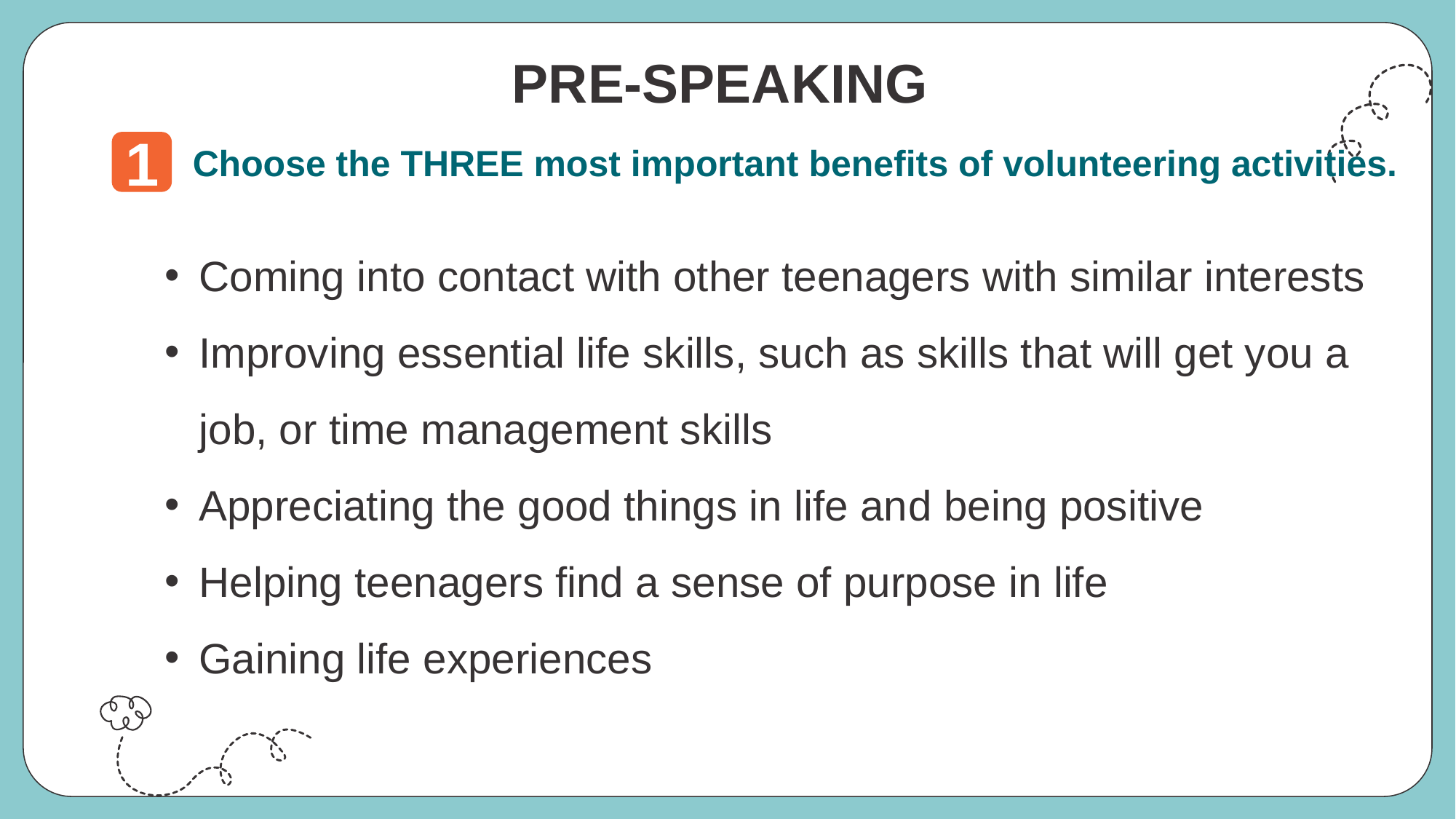

PRE-SPEAKING
1

Choose the THREE most important benefits of volunteering activities.
Coming into contact with other teenagers with similar interests
Improving essential life skills, such as skills that will get you a job, or time management skills
Appreciating the good things in life and being positive
Helping teenagers find a sense of purpose in life
Gaining life experiences